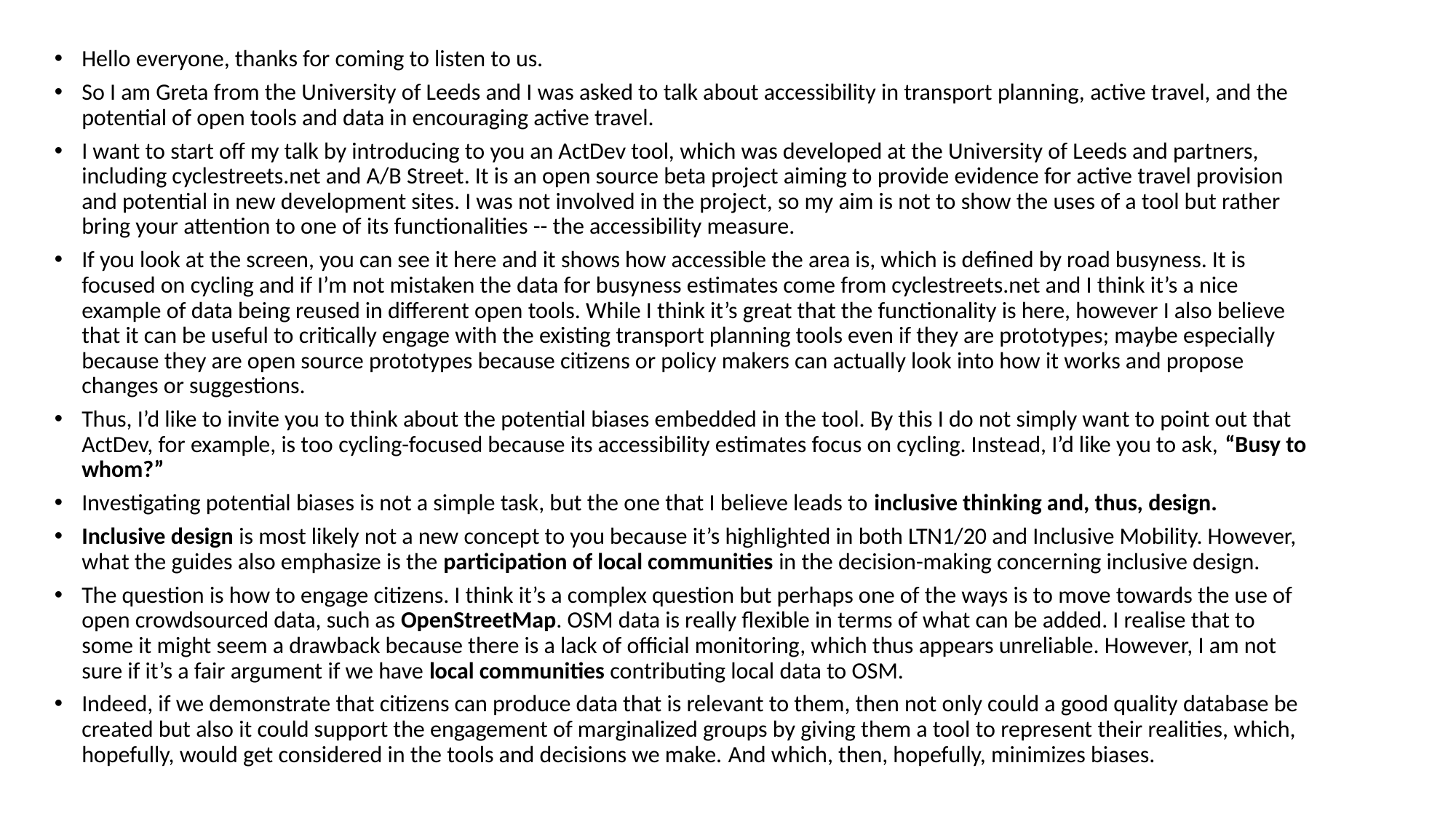

Hello everyone, thanks for coming to listen to us.
So I am Greta from the University of Leeds and I was asked to talk about accessibility in transport planning, active travel, and the potential of open tools and data in encouraging active travel.
I want to start off my talk by introducing to you an ActDev tool, which was developed at the University of Leeds and partners, including cyclestreets.net and A/B Street. It is an open source beta project aiming to provide evidence for active travel provision and potential in new development sites. I was not involved in the project, so my aim is not to show the uses of a tool but rather bring your attention to one of its functionalities -- the accessibility measure.
If you look at the screen, you can see it here and it shows how accessible the area is, which is defined by road busyness. It is focused on cycling and if I’m not mistaken the data for busyness estimates come from cyclestreets.net and I think it’s a nice example of data being reused in different open tools. While I think it’s great that the functionality is here, however I also believe that it can be useful to critically engage with the existing transport planning tools even if they are prototypes; maybe especially because they are open source prototypes because citizens or policy makers can actually look into how it works and propose changes or suggestions.
Thus, I’d like to invite you to think about the potential biases embedded in the tool. By this I do not simply want to point out that ActDev, for example, is too cycling-focused because its accessibility estimates focus on cycling. Instead, I’d like you to ask, “Busy to whom?”
Investigating potential biases is not a simple task, but the one that I believe leads to inclusive thinking and, thus, design.
Inclusive design is most likely not a new concept to you because it’s highlighted in both LTN1/20 and Inclusive Mobility. However, what the guides also emphasize is the participation of local communities in the decision-making concerning inclusive design.
The question is how to engage citizens. I think it’s a complex question but perhaps one of the ways is to move towards the use of open crowdsourced data, such as OpenStreetMap. OSM data is really flexible in terms of what can be added. I realise that to some it might seem a drawback because there is a lack of official monitoring, which thus appears unreliable. However, I am not sure if it’s a fair argument if we have local communities contributing local data to OSM.
Indeed, if we demonstrate that citizens can produce data that is relevant to them, then not only could a good quality database be created but also it could support the engagement of marginalized groups by giving them a tool to represent their realities, which, hopefully, would get considered in the tools and decisions we make. And which, then, hopefully, minimizes biases.